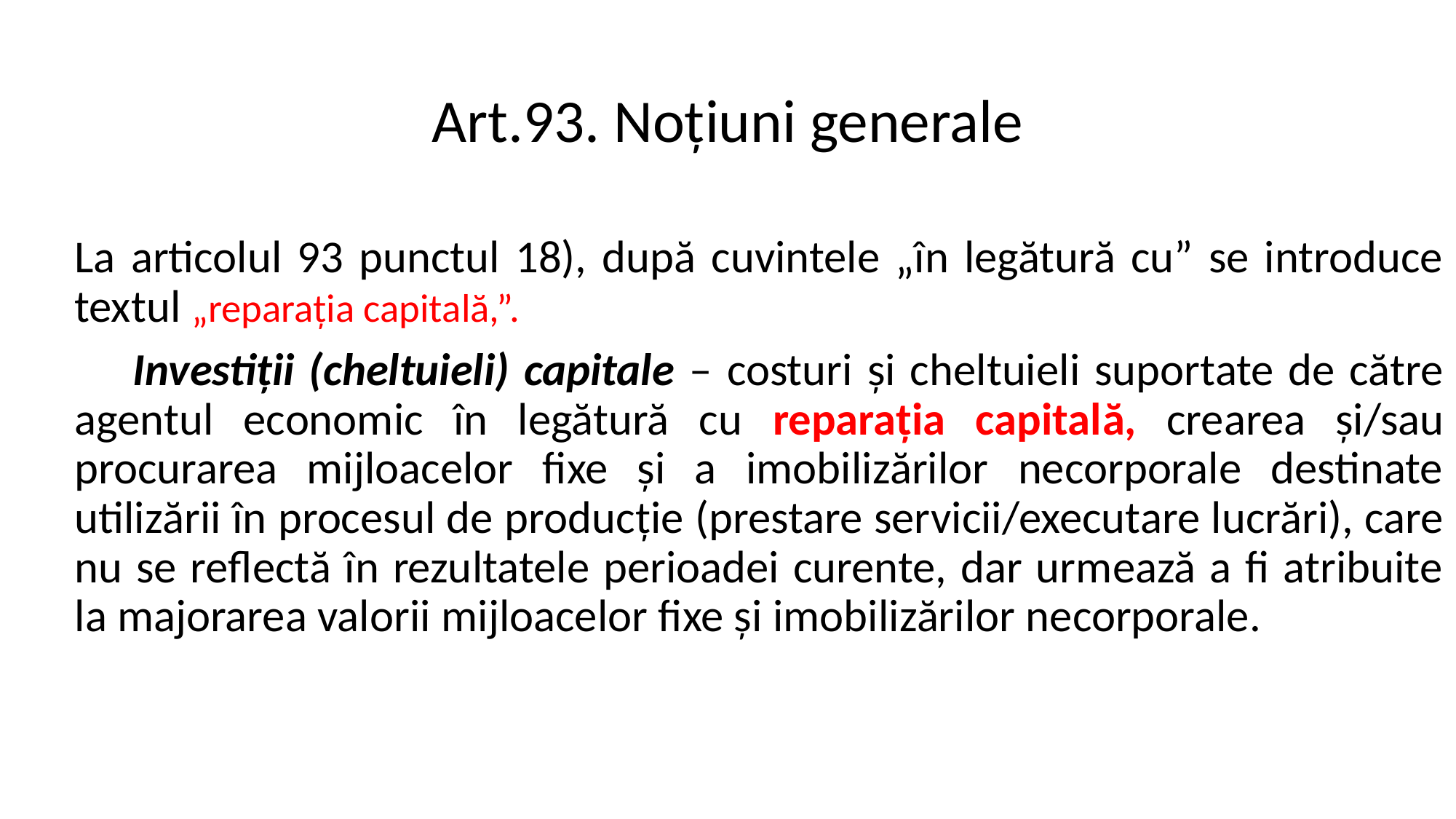

# Art.93. Noțiuni generale
La articolul 93 punctul 18), după cuvintele „în legătură cu” se introduce textul „reparația capitală,”.
    Investiţii (cheltuieli) capitale – costuri şi cheltuieli suportate de către agentul economic în legătură cu reparația capitală, crearea şi/sau procurarea mijloacelor fixe şi a imobilizărilor necorporale destinate utilizării în procesul de producţie (prestare servicii/executare lucrări), care nu se reflectă în rezultatele perioadei curente, dar urmează a fi atribuite la majorarea valorii mijloacelor fixe şi imobilizărilor necorporale.